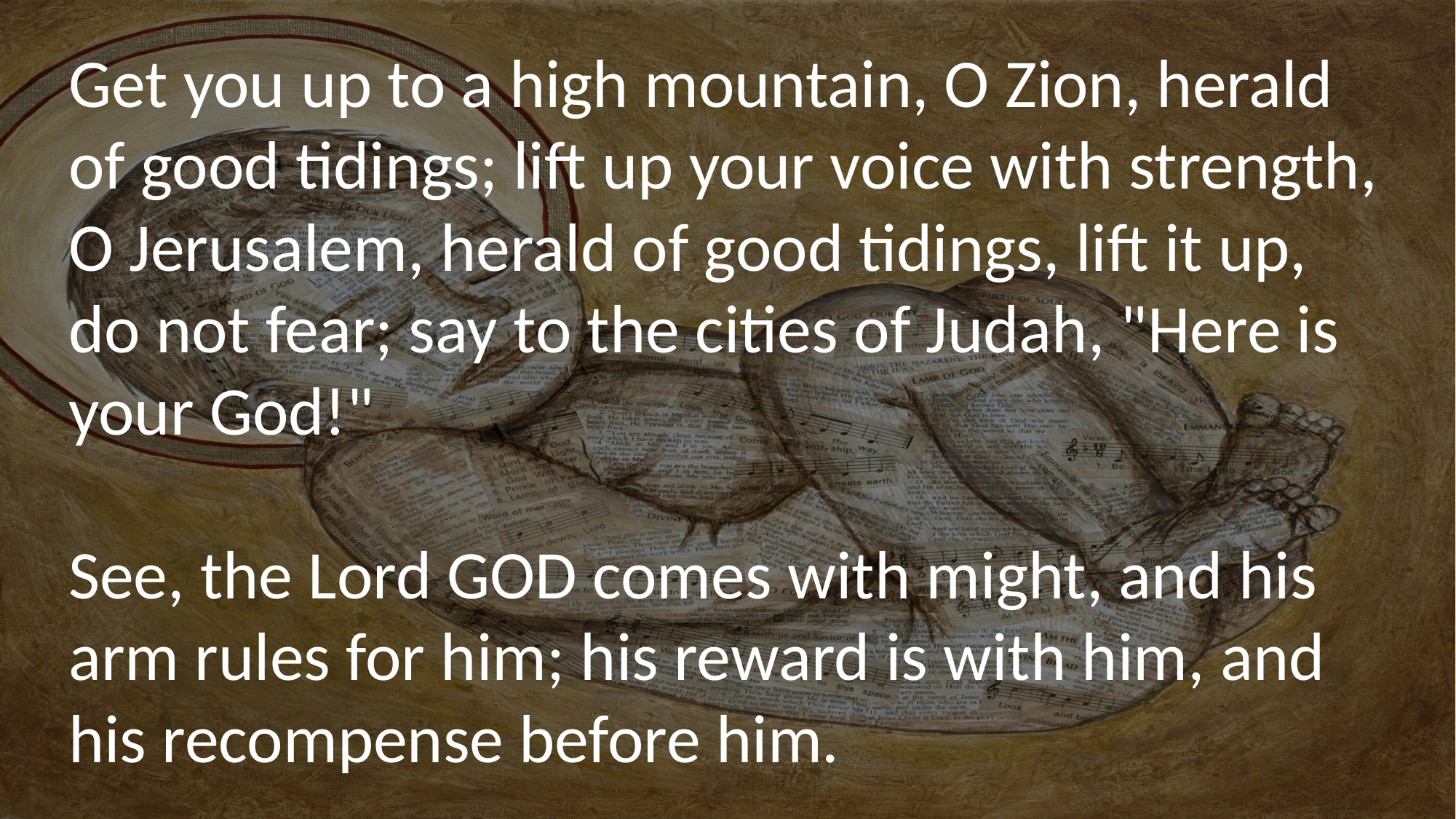

Get you up to a high mountain, O Zion, herald of good tidings; lift up your voice with strength, O Jerusalem, herald of good tidings, lift it up, do not fear; say to the cities of Judah, "Here is your God!"

See, the Lord GOD comes with might, and his arm rules for him; his reward is with him, and his recompense before him.